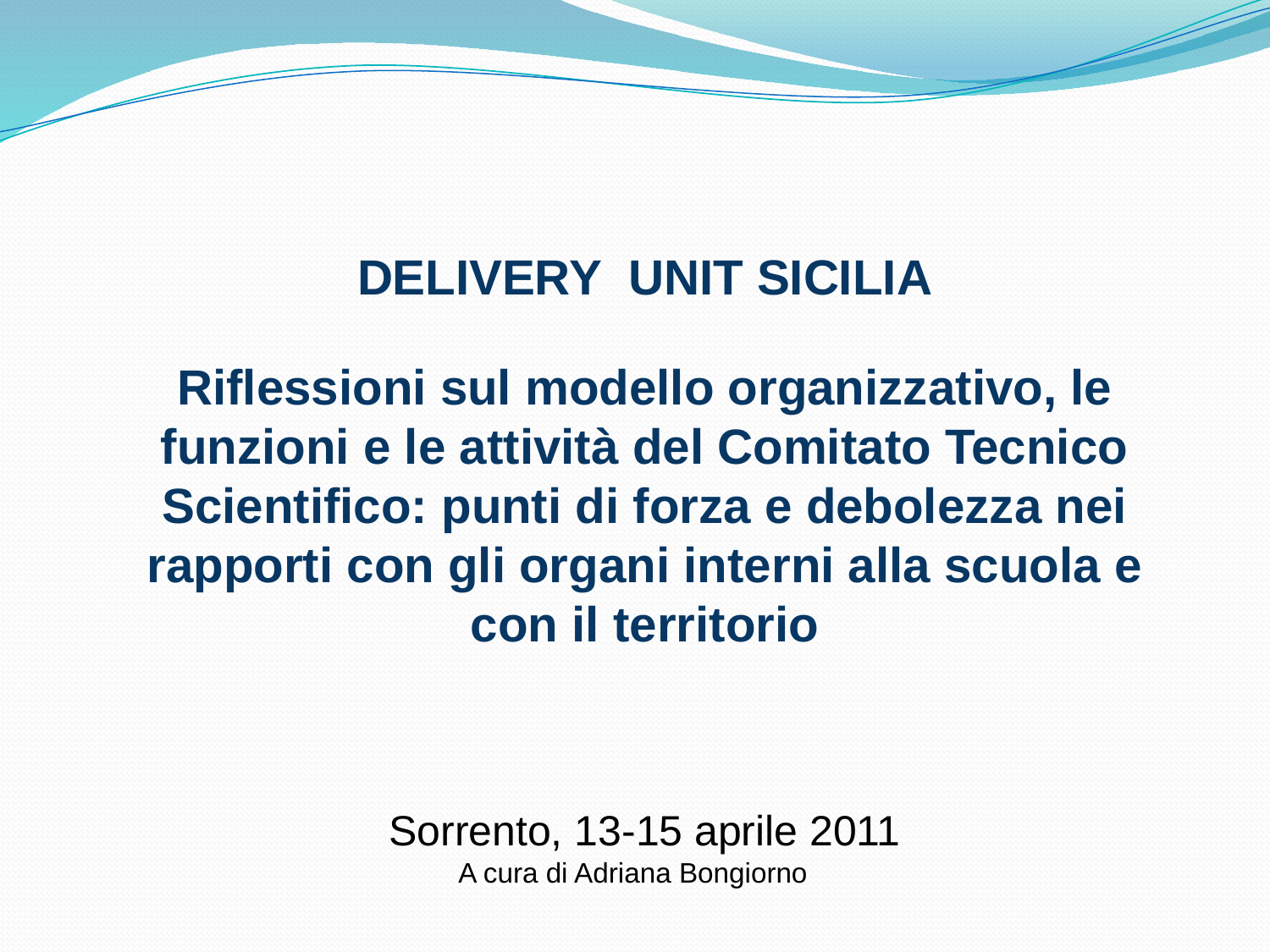

DELIVERY  UNIT SICILIA

Riflessioni sul modello organizzativo, le funzioni e le attività del Comitato Tecnico Scientifico: punti di forza e debolezza nei rapporti con gli organi interni alla scuola e con il territorio

Sorrento, 13-15 aprile 2011
A cura di Adriana Bongiorno